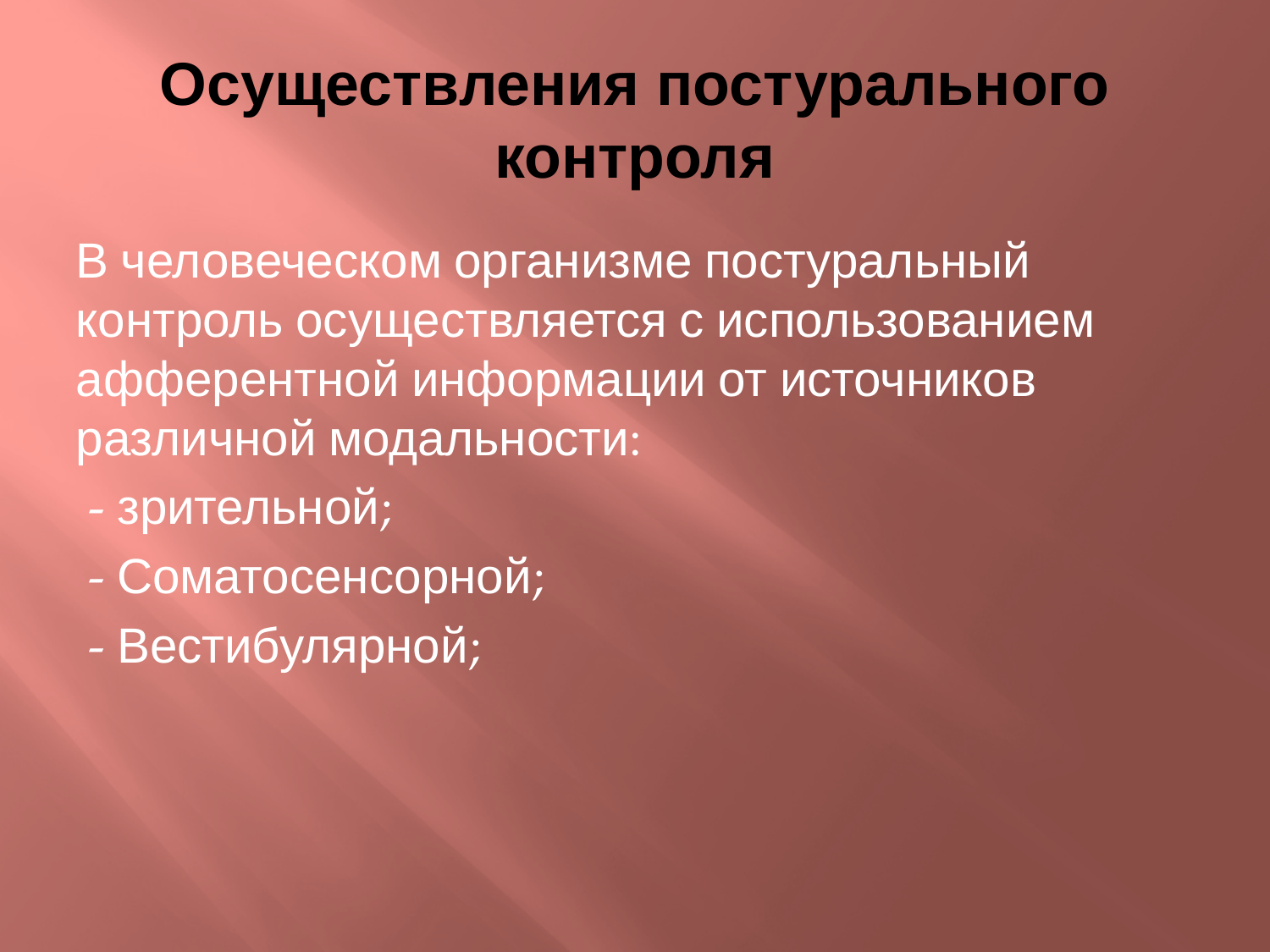

# Осуществления постурального контроля
В человеческом организме постуральный контроль осуществляется с использованием афферентной информации от источников различной модальности:
 - зрительной;
 - Соматосенсорной;
 - Вестибулярной;